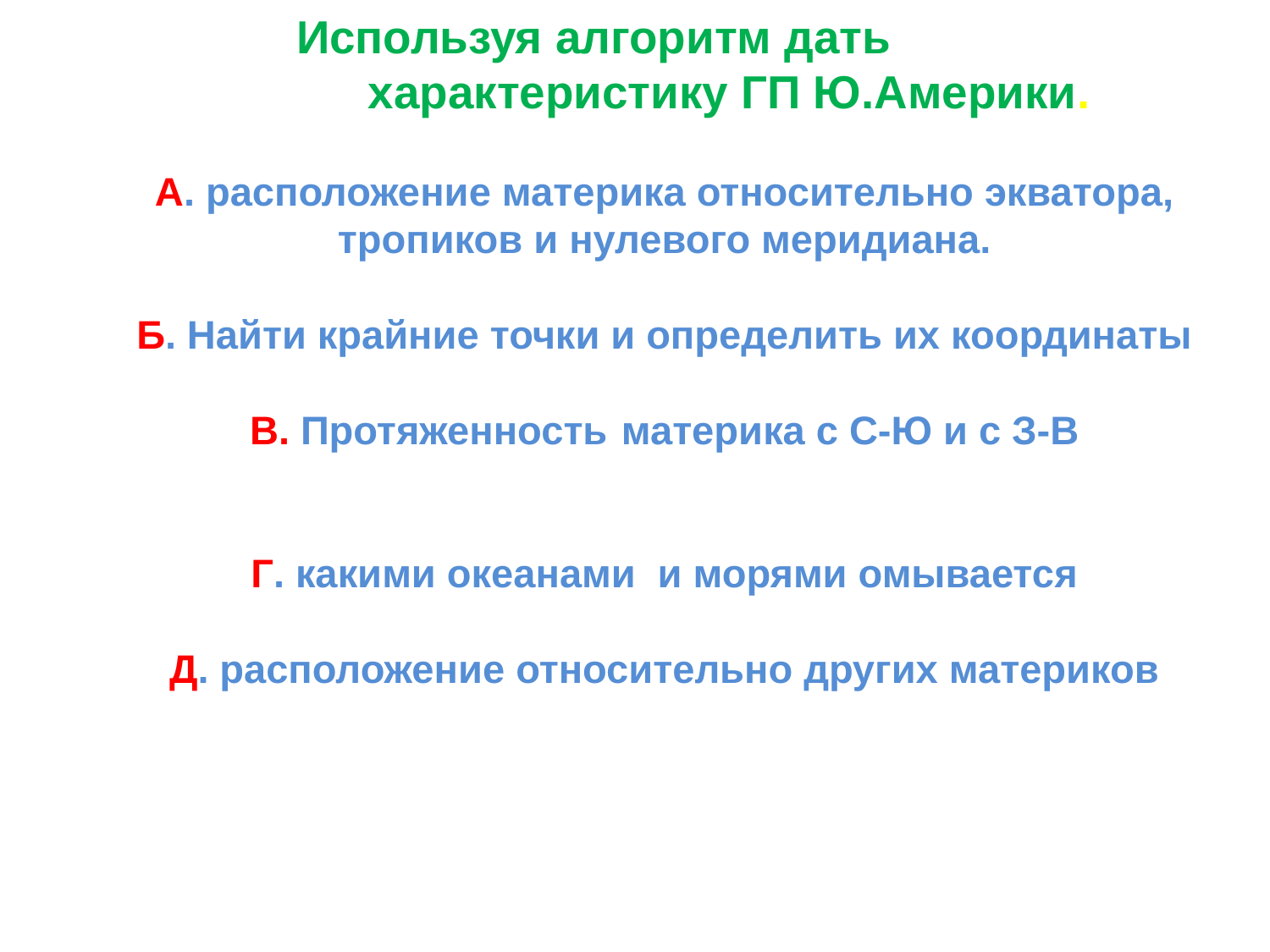

# Используя алгоритм дать характеристику ГП Ю.Америки. А. расположение материка относительно экватора, тропиков и нулевого меридиана. Б. Найти крайние точки и определить их координаты В. Протяженность материка с С-Ю и с З-В Г. какими океанами  и морями омывается Д. расположение относительно других материков